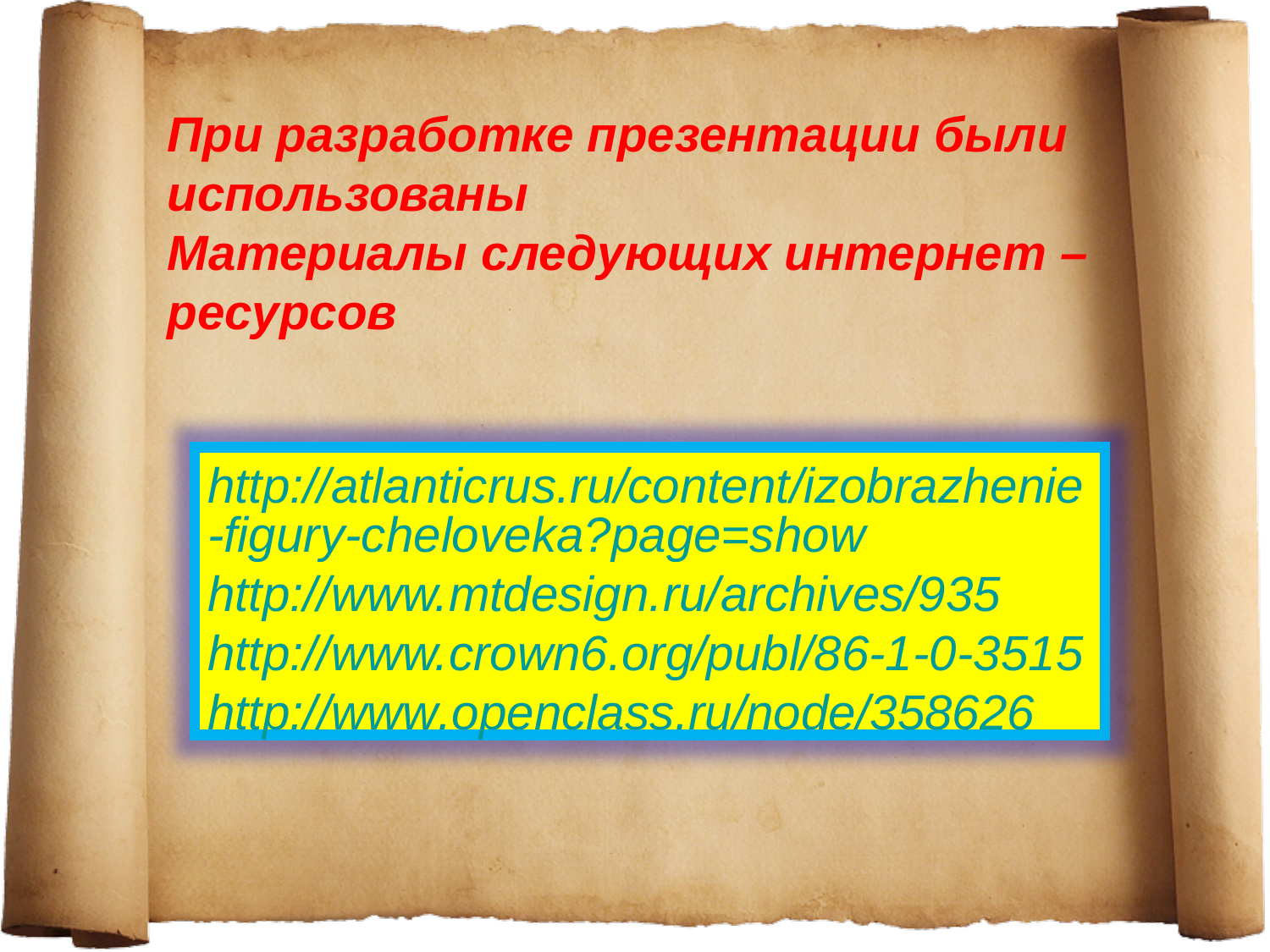

При разработке презентации были использованы
Материалы следующих интернет – ресурсов
http://atlanticrus.ru/content/izobrazhenie-figury-cheloveka?page=show
http://www.mtdesign.ru/archives/935
http://www.crown6.org/publ/86-1-0-3515
http://www.openclass.ru/node/358626